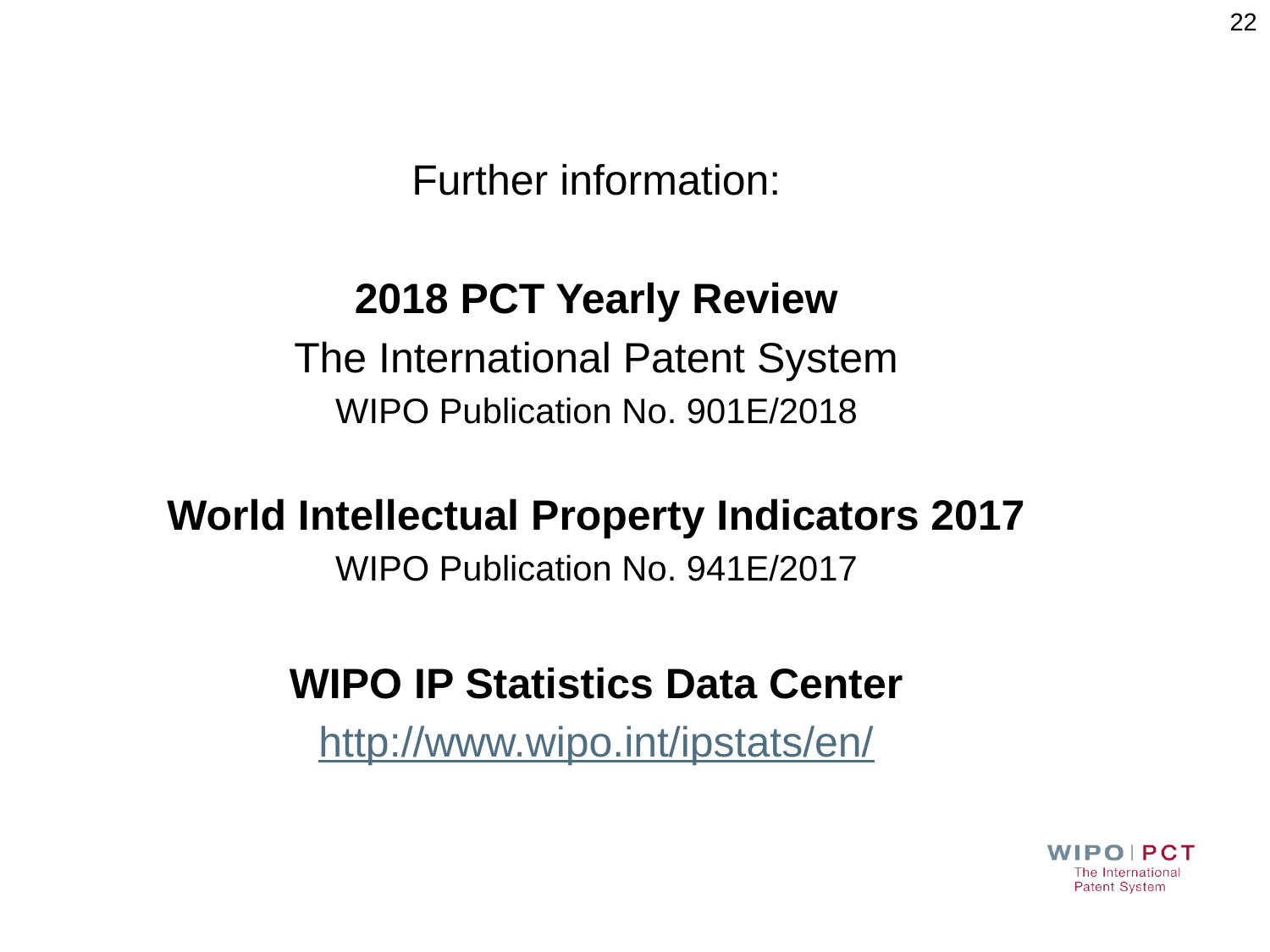

22
Further information:

2018 PCT Yearly Review
The International Patent System
WIPO Publication No. 901E/2018

World Intellectual Property Indicators 2017
WIPO Publication No. 941E/2017

WIPO IP Statistics Data Center
http://www.wipo.int/ipstats/en/